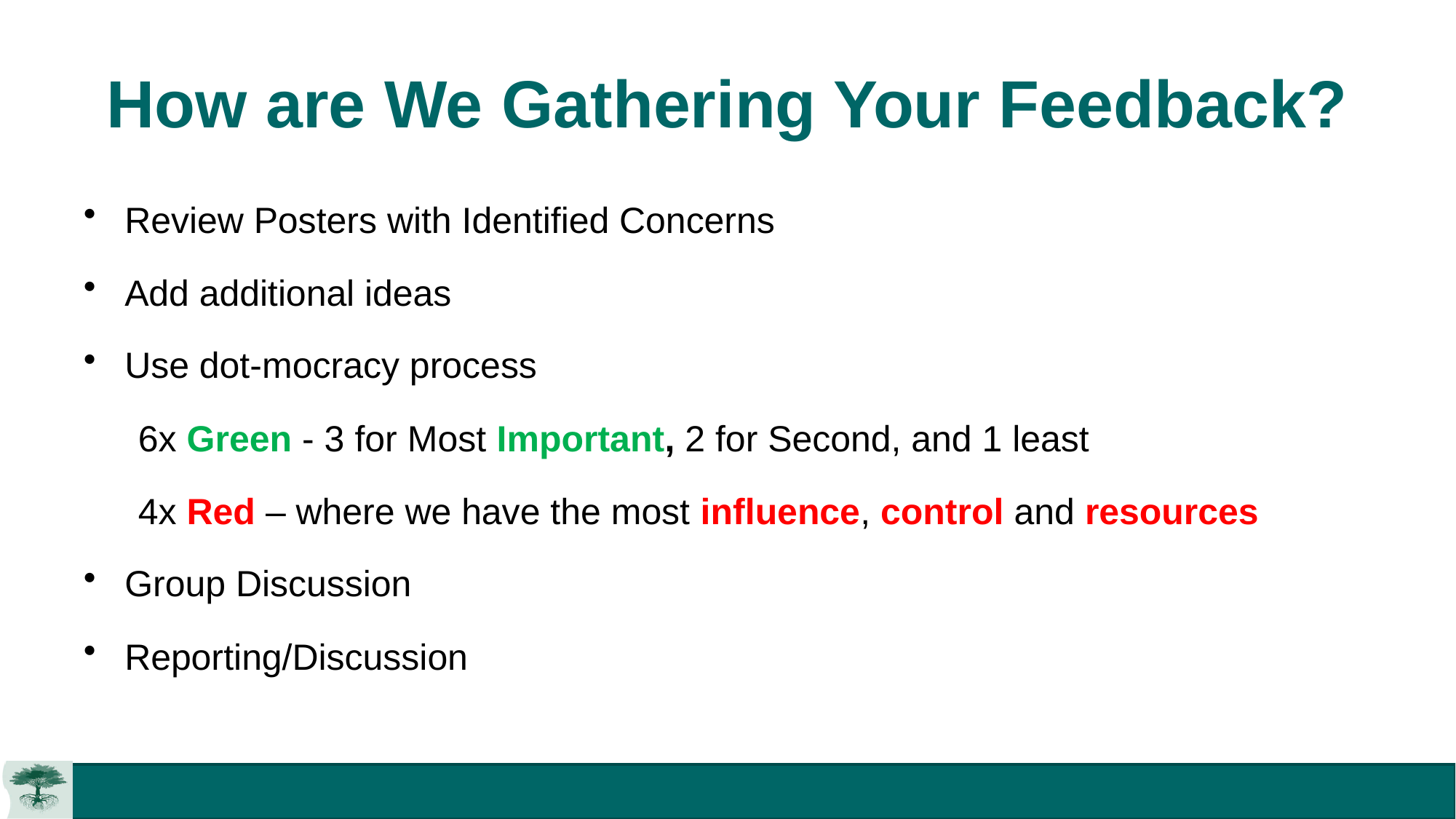

# How are We Gathering Your Feedback?
Review Posters with Identified Concerns
Add additional ideas
Use dot-mocracy process
6x Green - 3 for Most Important, 2 for Second, and 1 least
4x Red – where we have the most influence, control and resources
Group Discussion
Reporting/Discussion